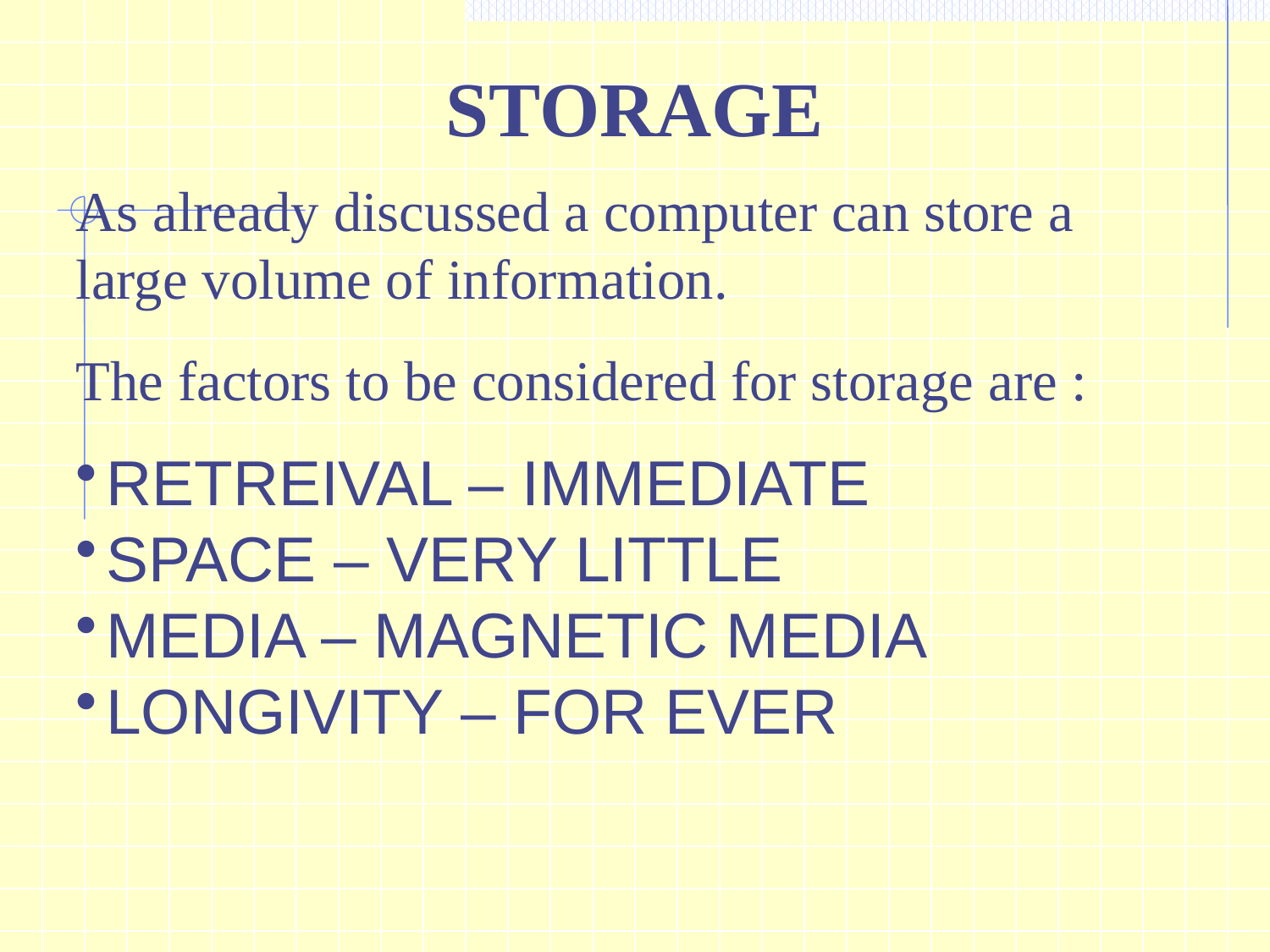

STORAGE
As already discussed a computer can store a large volume of information.
The factors to be considered for storage are :
RETREIVAL – IMMEDIATE
SPACE – VERY LITTLE
MEDIA – MAGNETIC MEDIA
LONGIVITY – FOR EVER